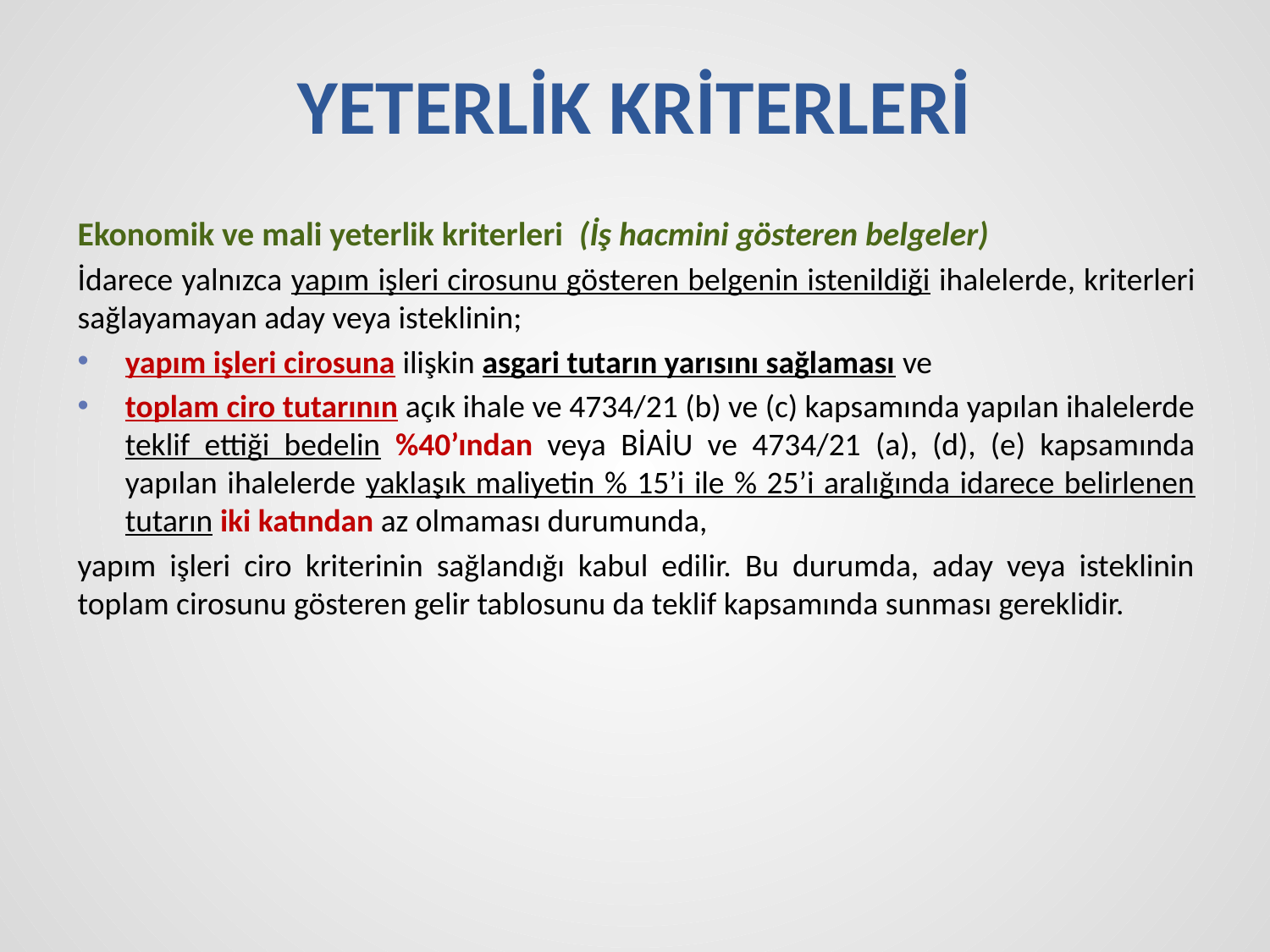

# YETERLİK KRİTERLERİ
Ekonomik ve mali yeterlik kriterleri  (İş hacmini gösteren belgeler)
İdarece yalnızca yapım işleri cirosunu gösteren belgenin istenildiği ihalelerde, kriterleri sağlayamayan aday veya isteklinin;
yapım işleri cirosuna ilişkin asgari tutarın yarısını sağlaması ve
toplam ciro tutarının açık ihale ve 4734/21 (b) ve (c) kapsamında yapılan ihalelerde teklif ettiği bedelin %40’ından veya BİAİU ve 4734/21 (a), (d), (e) kapsamında yapılan ihalelerde yaklaşık maliyetin % 15’i ile % 25’i aralığında idarece belirlenen tutarın iki katından az olmaması durumunda,
yapım işleri ciro kriterinin sağlandığı kabul edilir. Bu durumda, aday veya isteklinin toplam cirosunu gösteren gelir tablosunu da teklif kapsamında sunması gereklidir.